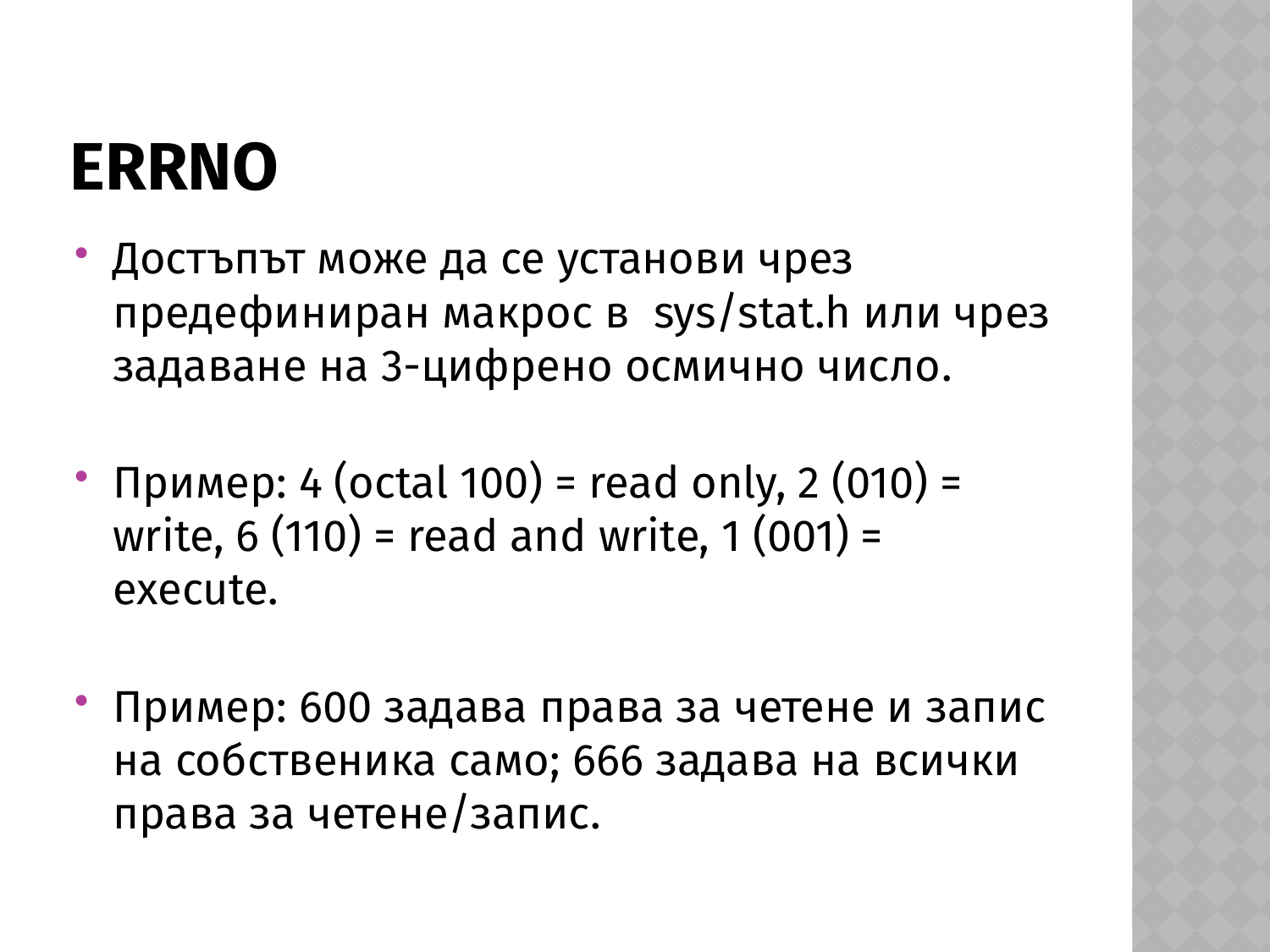

# errno
Достъпът може да се установи чрез предефиниран макрос в  sys/stat.h или чрез задаване на 3-цифрено осмично число.
Пример: 4 (octal 100) = read only, 2 (010) = write, 6 (110) = read and write, 1 (001) = execute.
Пример: 600 задава права за четене и запис на собственика само; 666 задава на всички права за четене/запис.